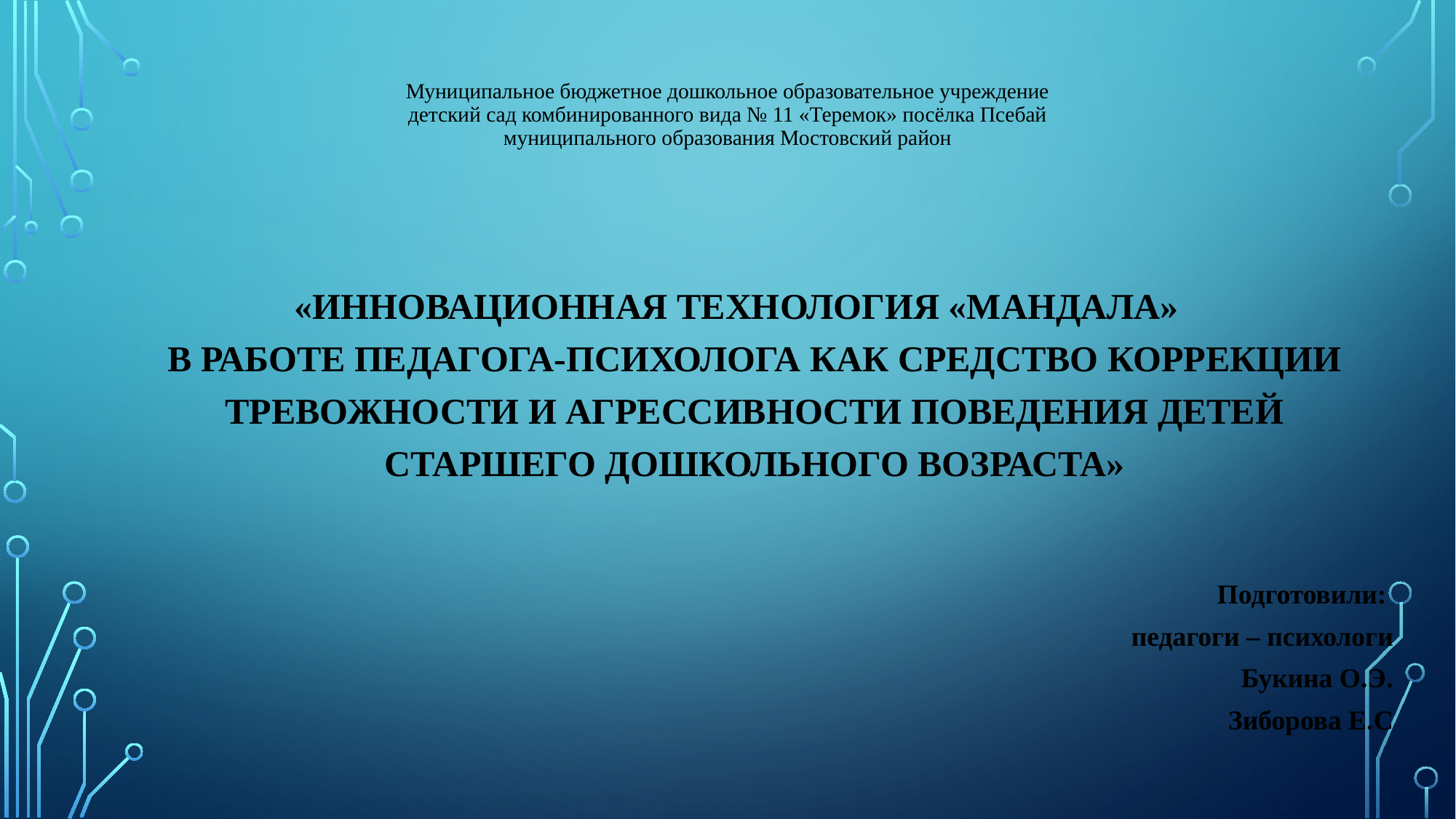

# Муниципальное бюджетное дошкольное образовательное учреждение детский сад комбинированного вида № 11 «Теремок» посёлка Псебай муниципального образования Мостовский район
«ИННОВАЦИОННАЯ ТЕХНОЛОГИЯ «МАНДАЛА»
В РАБОТЕ ПЕДАГОГА-ПСИХОЛОГА КАК СРЕДСТВО КОРРЕКЦИИ ТРЕВОЖНОСТИ И АГРЕССИВНОСТИ ПОВЕДЕНИЯ ДЕТЕЙ СТАРШЕГО ДОШКОЛЬНОГО ВОЗРАСТА»

Подготовили:
педагоги – психологи
Букина О.Э.
Зиборова Е.С